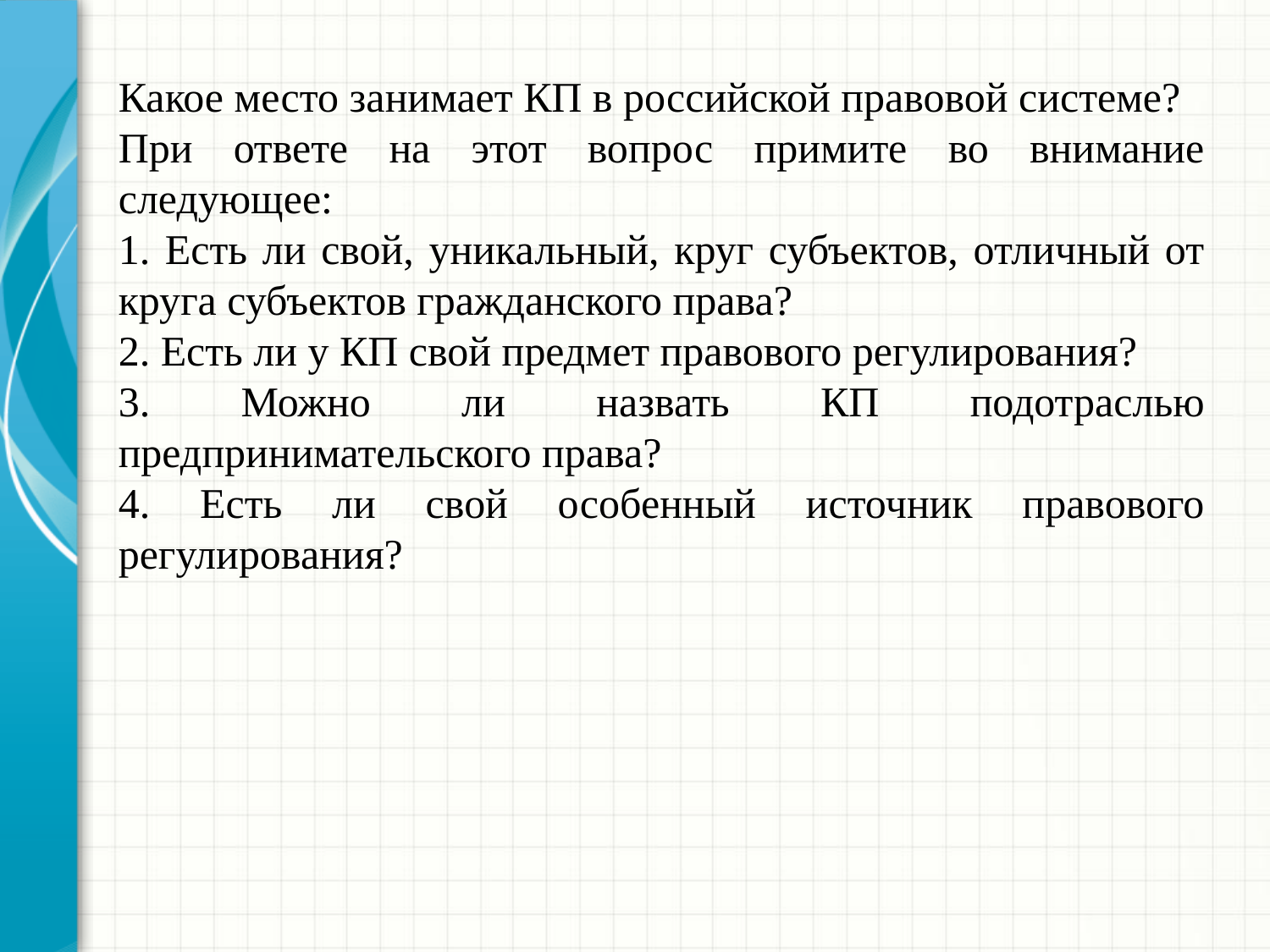

Какое место занимает КП в российской правовой системе?
При ответе на этот вопрос примите во внимание следующее:
1. Есть ли свой, уникальный, круг субъектов, отличный от круга субъектов гражданского права?
2. Есть ли у КП свой предмет правового регулирования?
3. Можно ли назвать КП подотраслью предпринимательского права?
4. Есть ли свой особенный источник правового регулирования?